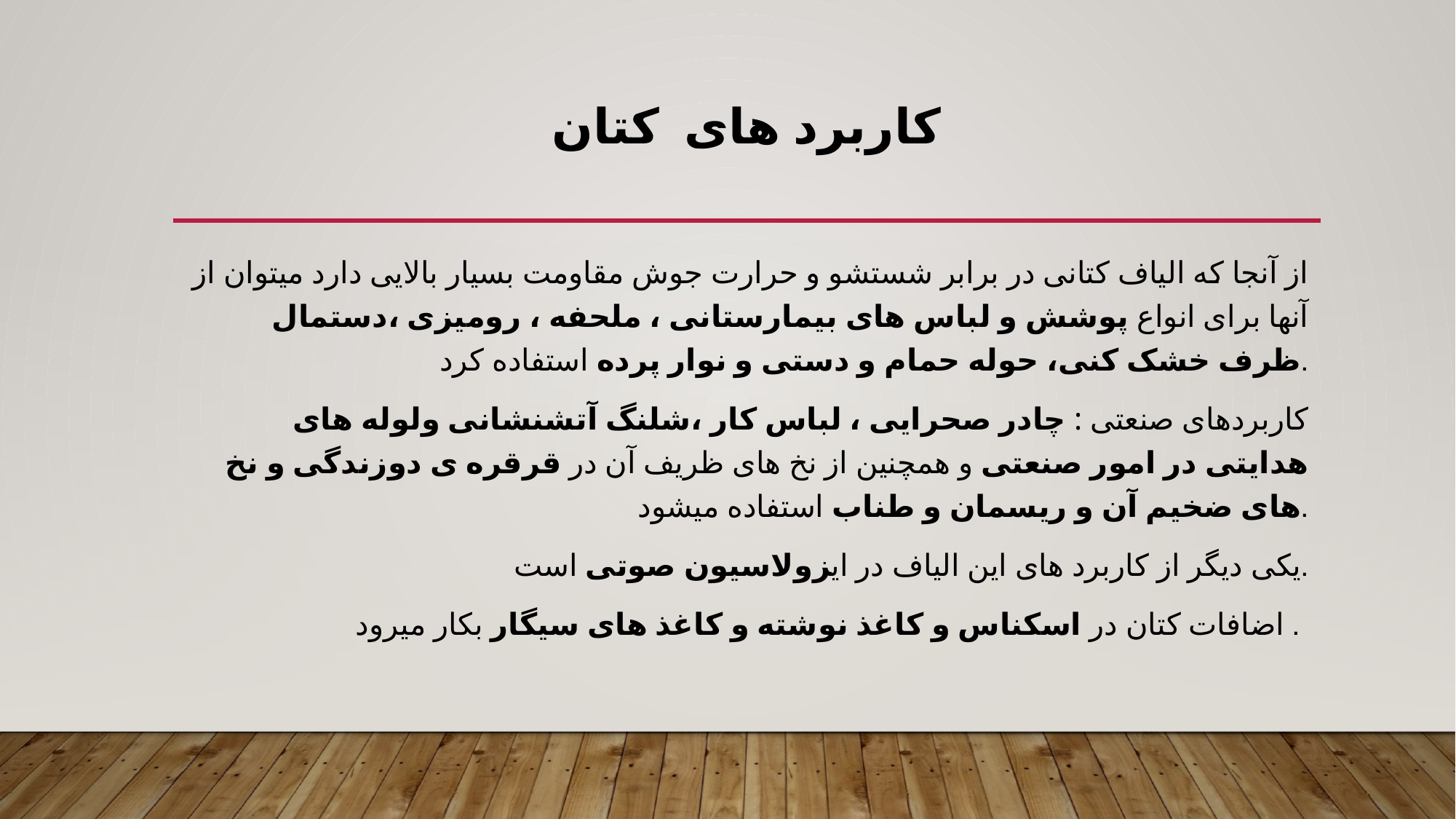

# کاربرد های  کتان
از آنجا که الیاف کتانی در برابر شستشو و حرارت جوش مقاومت بسیار بالایی دارد میتوان از آنها برای انواع پوشش و لباس های بیمارستانی ، ملحفه ، رومیزی ،دستمال ظرف خشک کنی، حوله حمام و دستی و نوار پرده استفاده کرد.
کاربردهای صنعتی : چادر صحرایی ، لباس کار ،شلنگ آتشنشانی ولوله های هدایتی در امور صنعتی و همچنین از نخ های ظریف آن در قرقره ی دوزندگی و نخ های ضخیم آن و ریسمان و طناب استفاده میشود.
یکی دیگر از کاربرد های این الیاف در ایزولاسیون صوتی است.
اضافات کتان در اسکناس و کاغذ نوشته و کاغذ های سیگار بکار میرود .